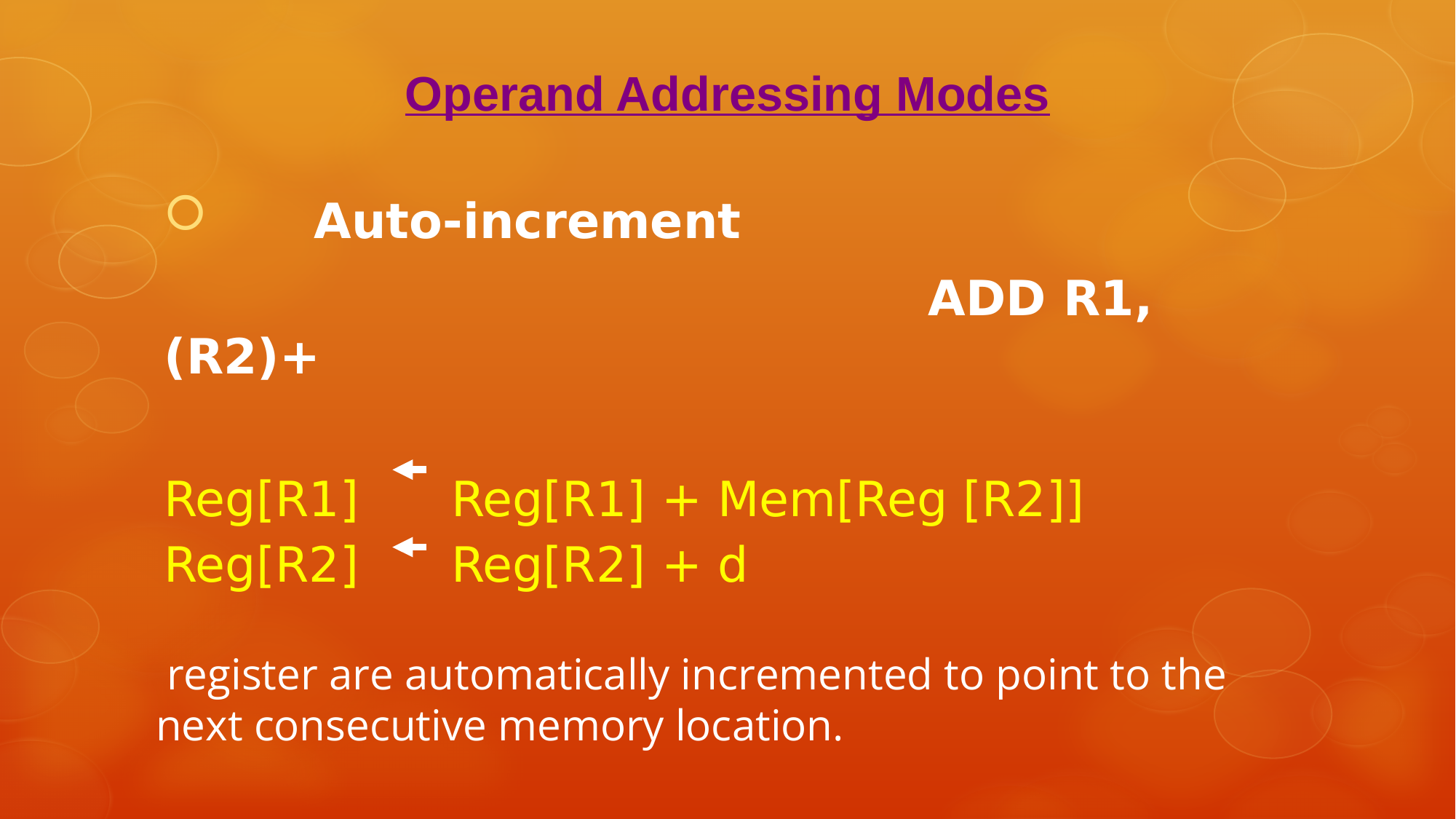

Operand Addressing Modes
	Auto-increment
							ADD R1, (R2)+

Reg[R1]      Reg[R1] + Mem[Reg [R2]]
Reg[R2]      Reg[R2] + d

 register are automatically incremented to point to the next consecutive memory location.